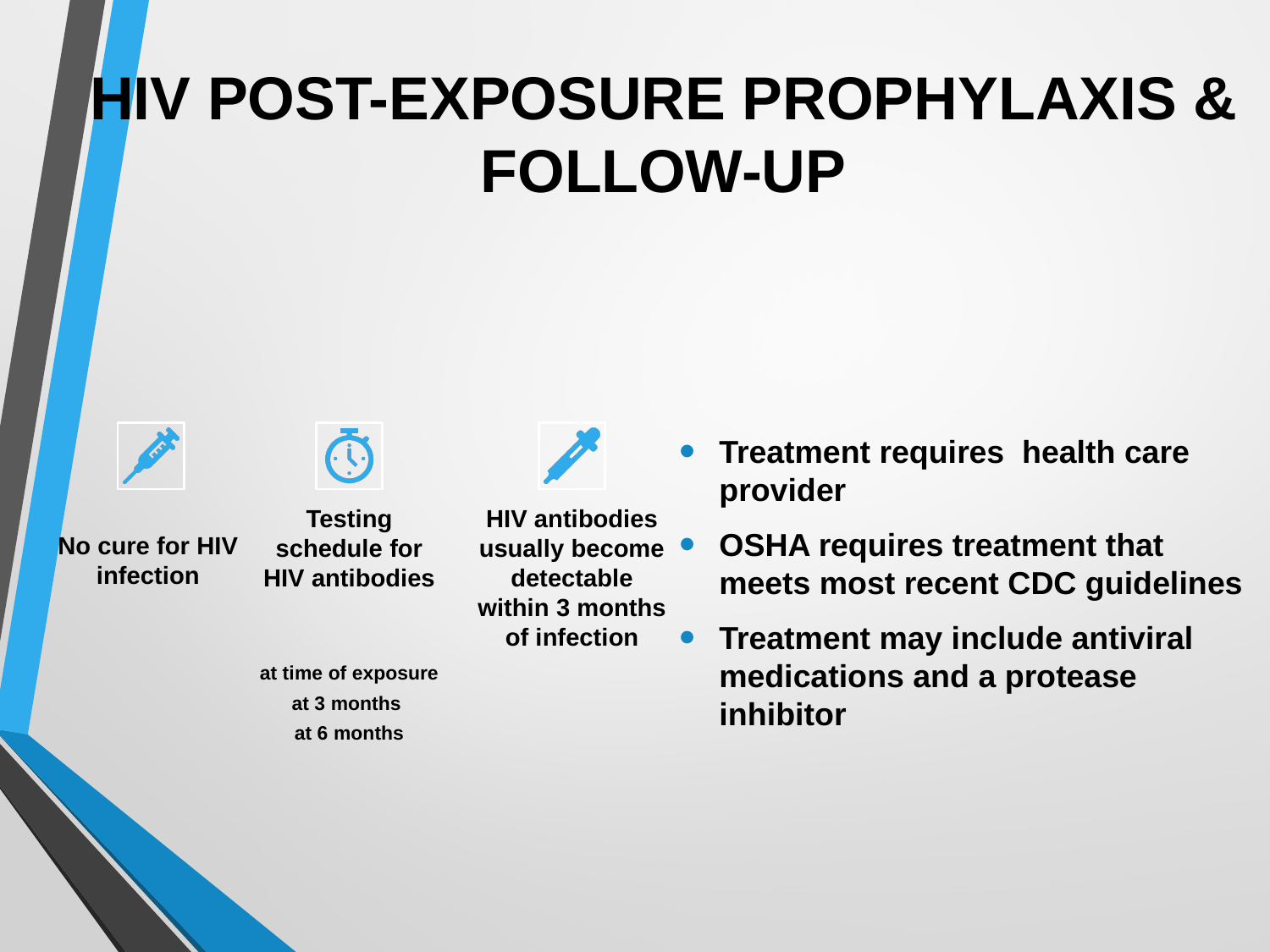

# HIV POST-EXPOSURE PROPHYLAXIS & FOLLOW-UP
No cure for HIV infection
Testing schedule for HIV antibodies
at time of exposure
at 3 months
at 6 months
HIV antibodies usually become detectable within 3 months of infection
Treatment requires  health care provider
OSHA requires treatment that meets most recent CDC guidelines
Treatment may include antiviral medications and a protease inhibitor